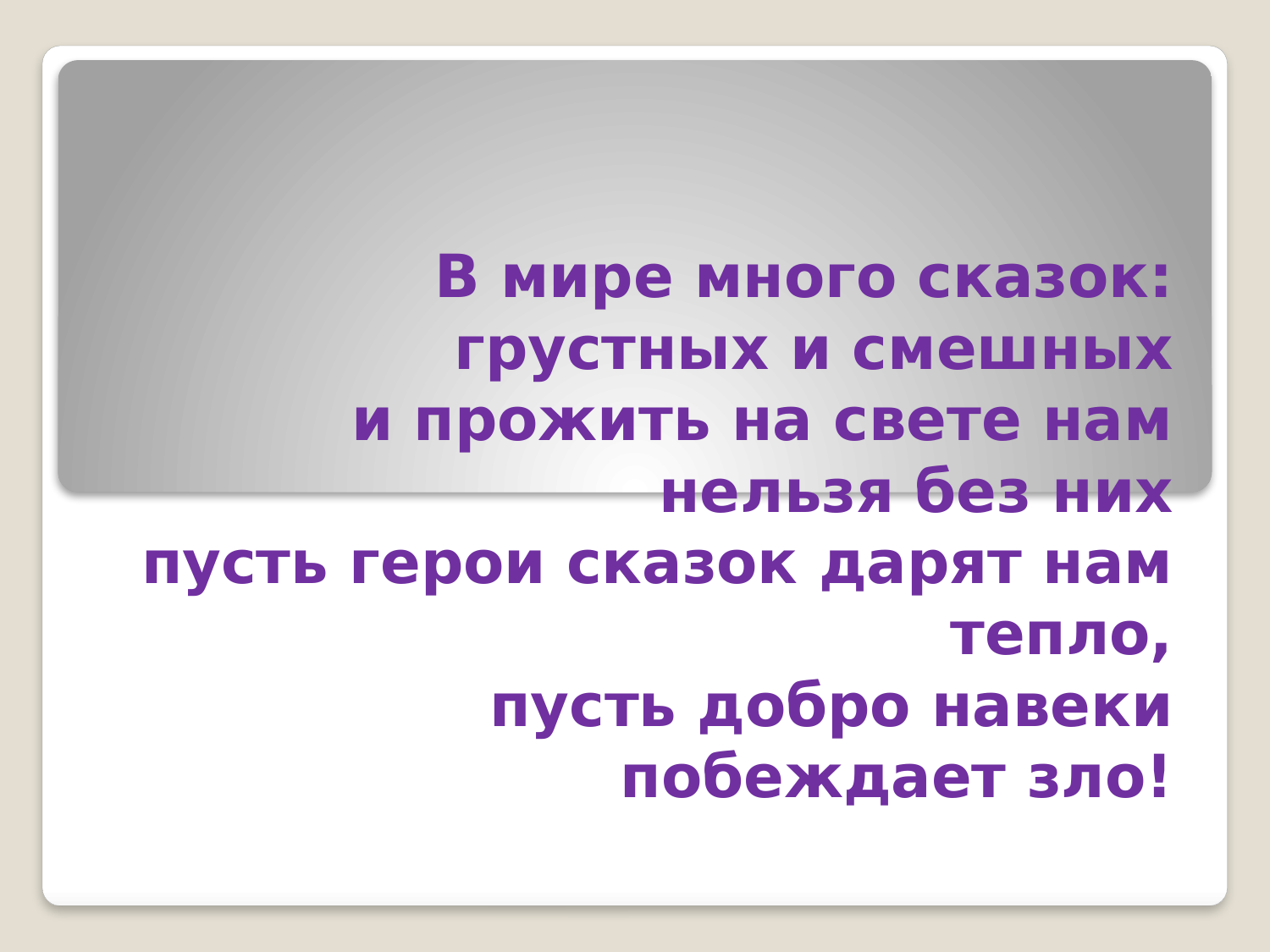

# В мире много сказок: грустных и смешных и прожить на свете нам нельзя без них пусть герои сказок дарят нам тепло, пусть добро навеки побеждает зло!